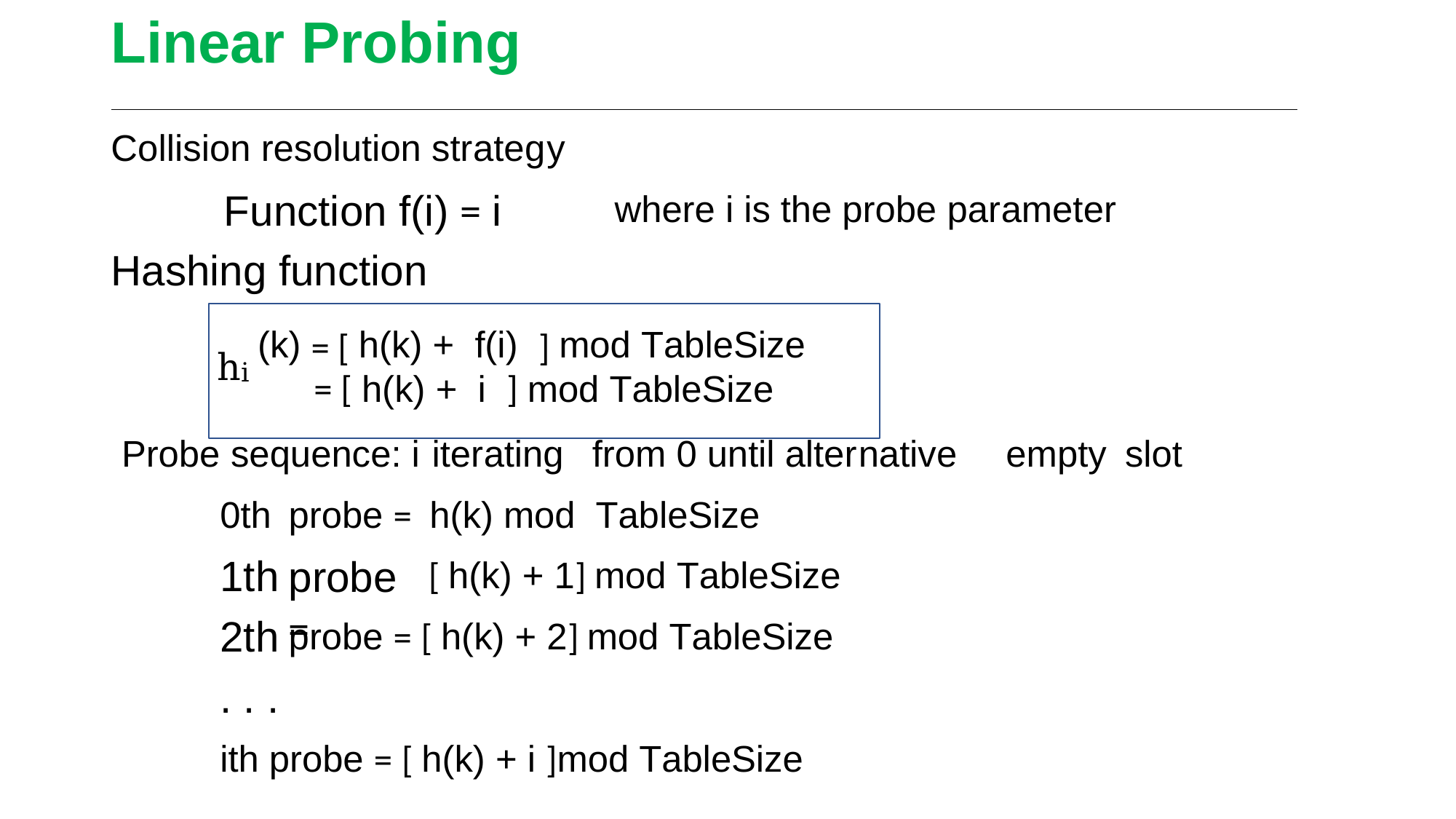

Linear Probing

Collision resolution strategy
Function f(i) = i
Hashing function
where i is the probe parameter

hi (k) = [ h(k) + f(i) ] mod TableSize
= [ h(k) + i ] mod TableSize
Probe sequence: i
iterating
from 0 until alternative
empty
slot
0th
1th
2th
. . .
probe =
probe =
h(k) mod
TableSize
[ h(k) + 1] mod TableSize
probe = [ h(k) + 2] mod TableSize
ith probe = [ h(k) + i ]mod TableSize